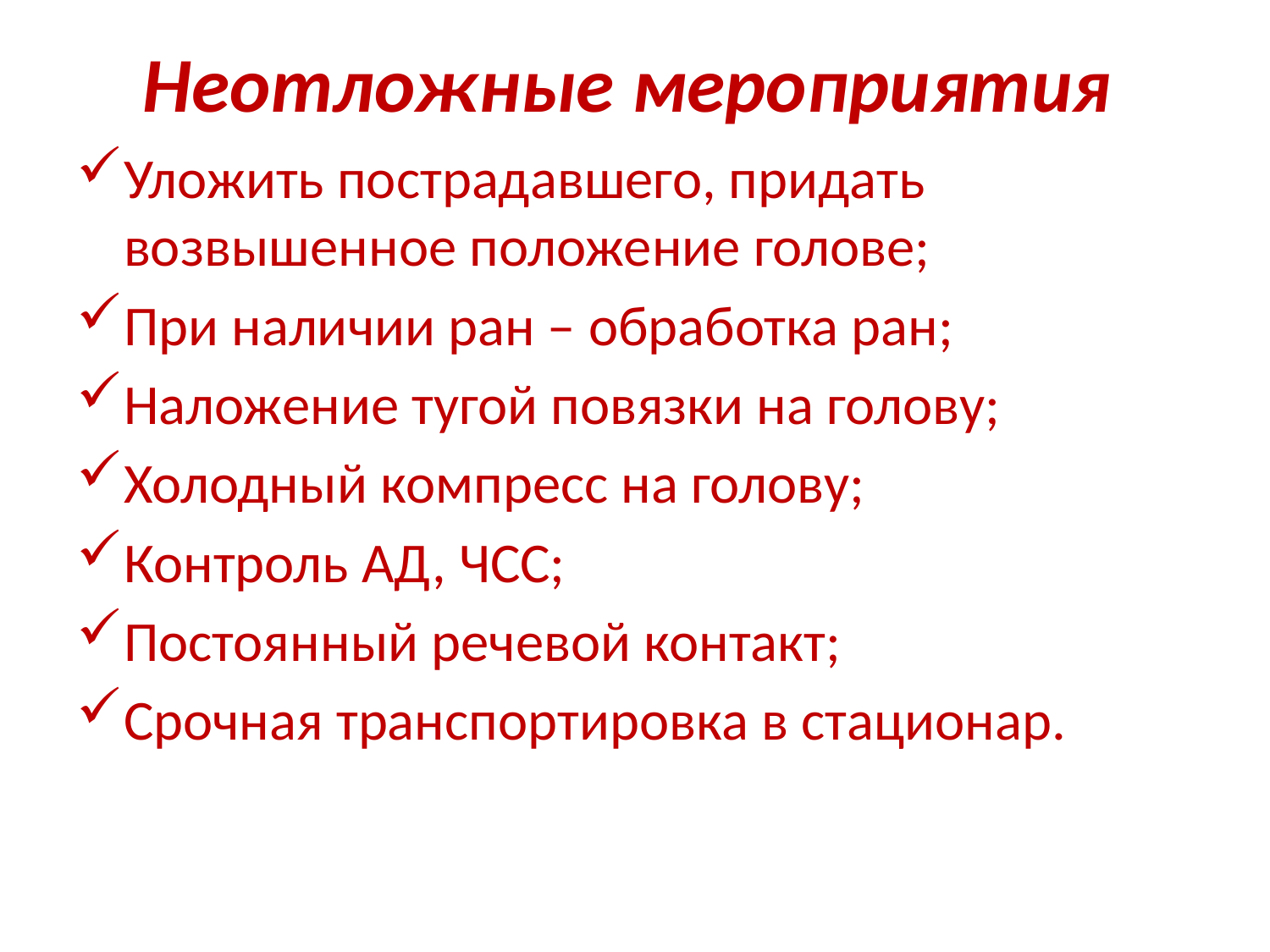

Неотложные мероприятия
Уложить пострадавшего, придать возвышенное положение голове;
При наличии ран – обработка ран;
Наложение тугой повязки на голову;
Холодный компресс на голову;
Контроль АД, ЧСС;
Постоянный речевой контакт;
Срочная транспортировка в стационар.